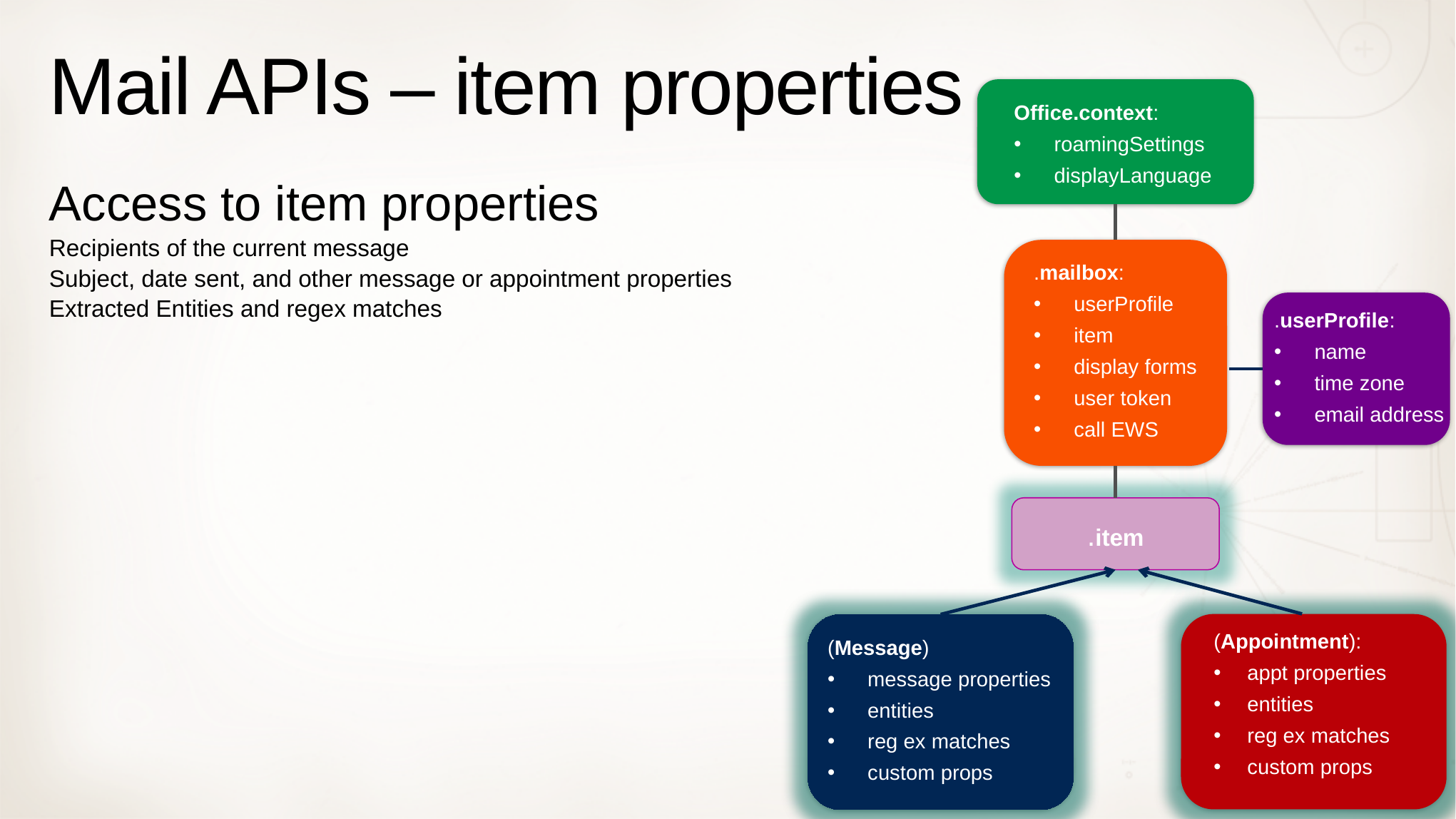

# Mail APIs – item properties

Office.context:
roamingSettings
displayLanguage
Access to item properties
Recipients of the current message
Subject, date sent, and other message or appointment properties
Extracted Entities and regex matches

.mailbox:
userProfile
item
display forms
user token
call EWS
.userProfile:
name
time zone
email address

.item
(Appointment):
appt properties
entities
reg ex matches
custom props

(Message)
message properties
entities
reg ex matches
custom props